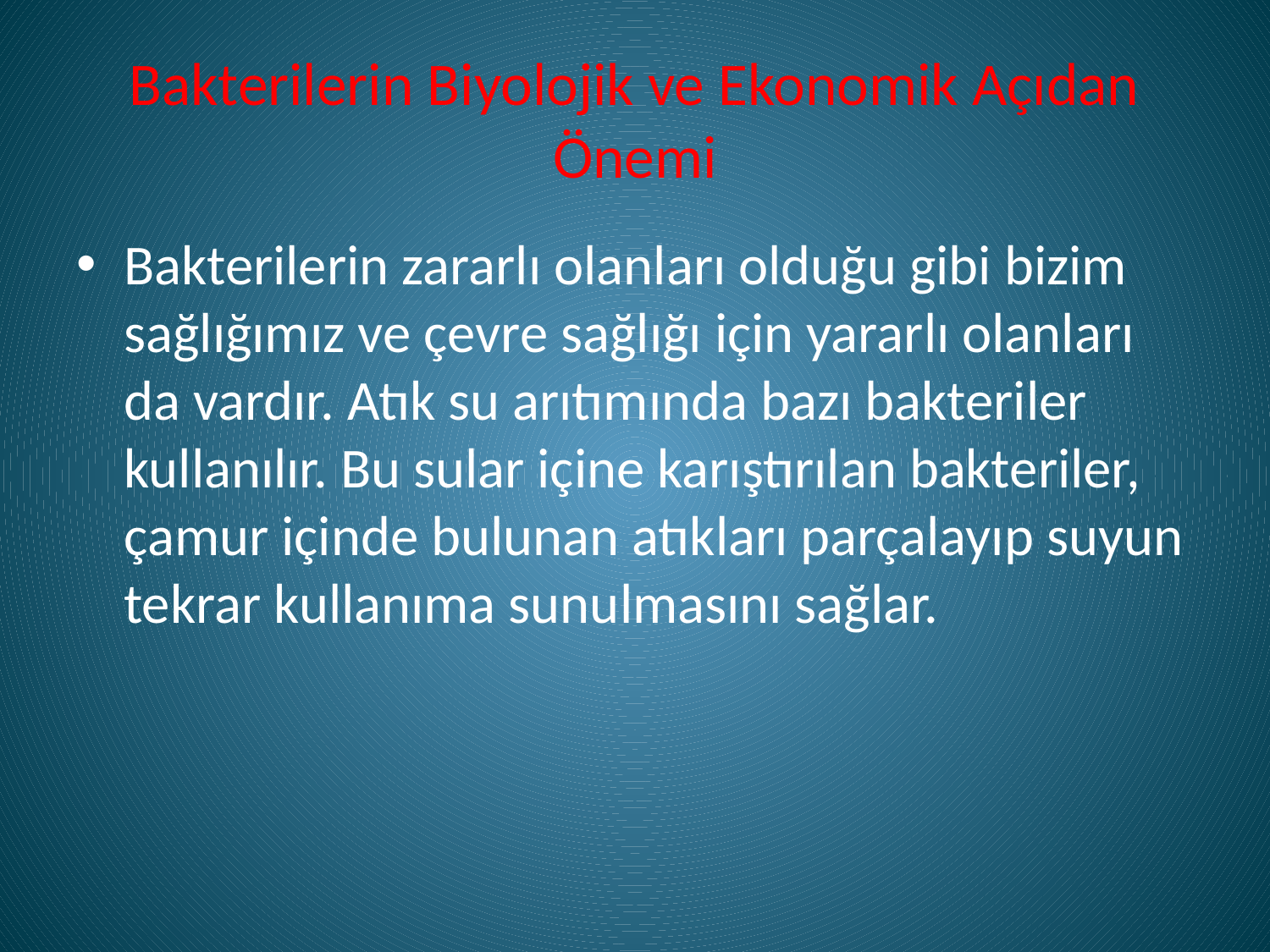

# Bakterilerin Biyolojik ve Ekonomik Açıdan Önemi
Bakterilerin zararlı olanları olduğu gibi bizim sağlığımız ve çevre sağlığı için yararlı olanları da vardır. Atık su arıtımında bazı bakteriler kullanılır. Bu sular içine karıştırılan bakteriler, çamur içinde bulunan atıkları parçalayıp suyun tekrar kullanıma sunulmasını sağlar.